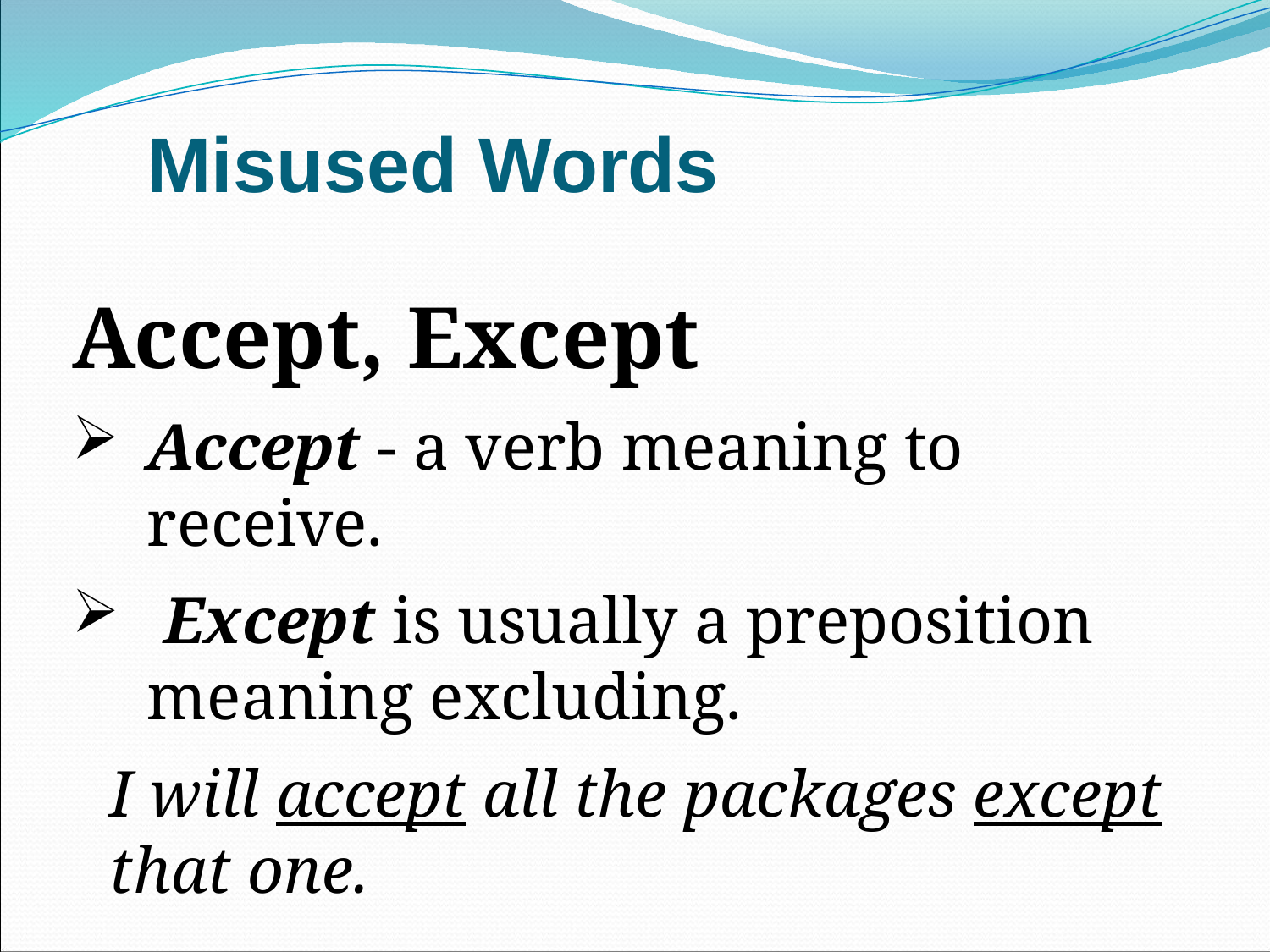

# Misused Words
Accept, Except
Accept - a verb meaning to receive.
 Except is usually a preposition meaning excluding.
	I will accept all the packages except that one.